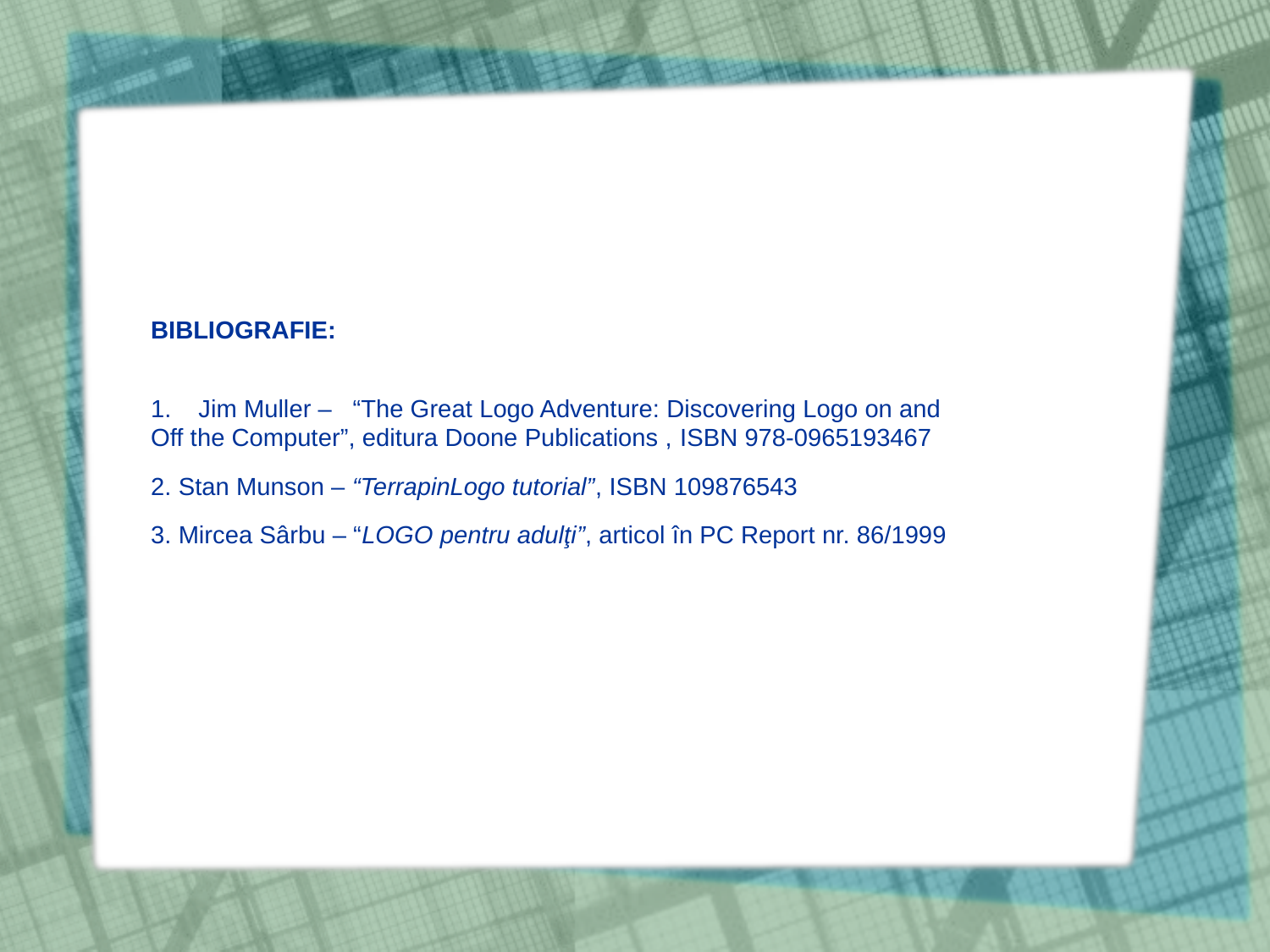

BIBLIOGRAFIE:

Jim Muller –   “The Great Logo Adventure: Discovering Logo on and
Off the Computer”, editura Doone Publications , ISBN 978-0965193467

2. Stan Munson – “TerrapinLogo tutorial”, ISBN 109876543

3. Mircea Sârbu – “LOGO pentru adulţi”, articol în PC Report nr. 86/1999